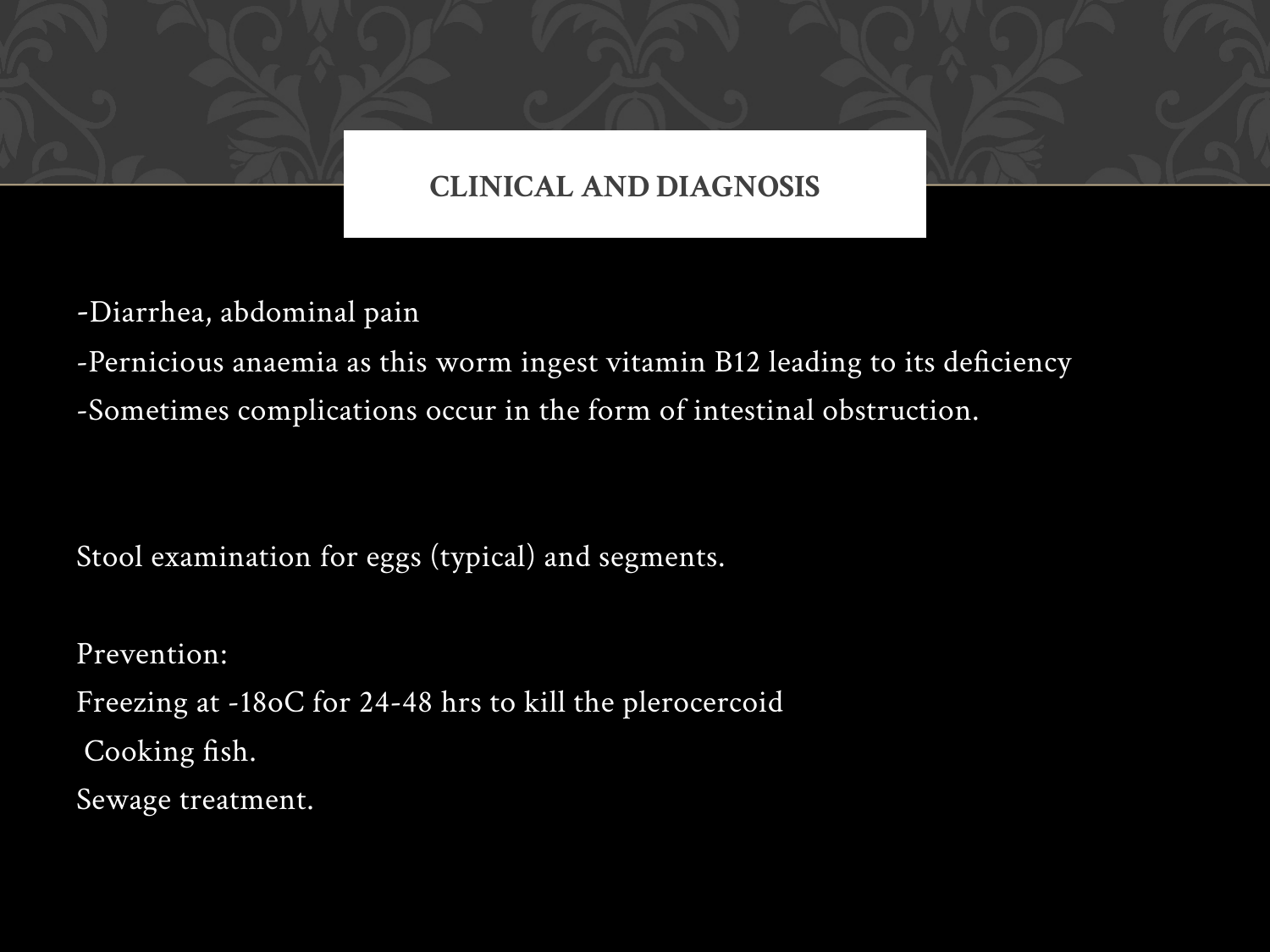

# Clinical and Diagnosis
-Diarrhea, abdominal pain
-Pernicious anaemia as this worm ingest vitamin B12 leading to its deficiency
-Sometimes complications occur in the form of intestinal obstruction.

Stool examination for eggs (typical) and segments.

Prevention:
Freezing at -18oC for 24-48 hrs to kill the plerocercoid
 Cooking fish.
Sewage treatment.